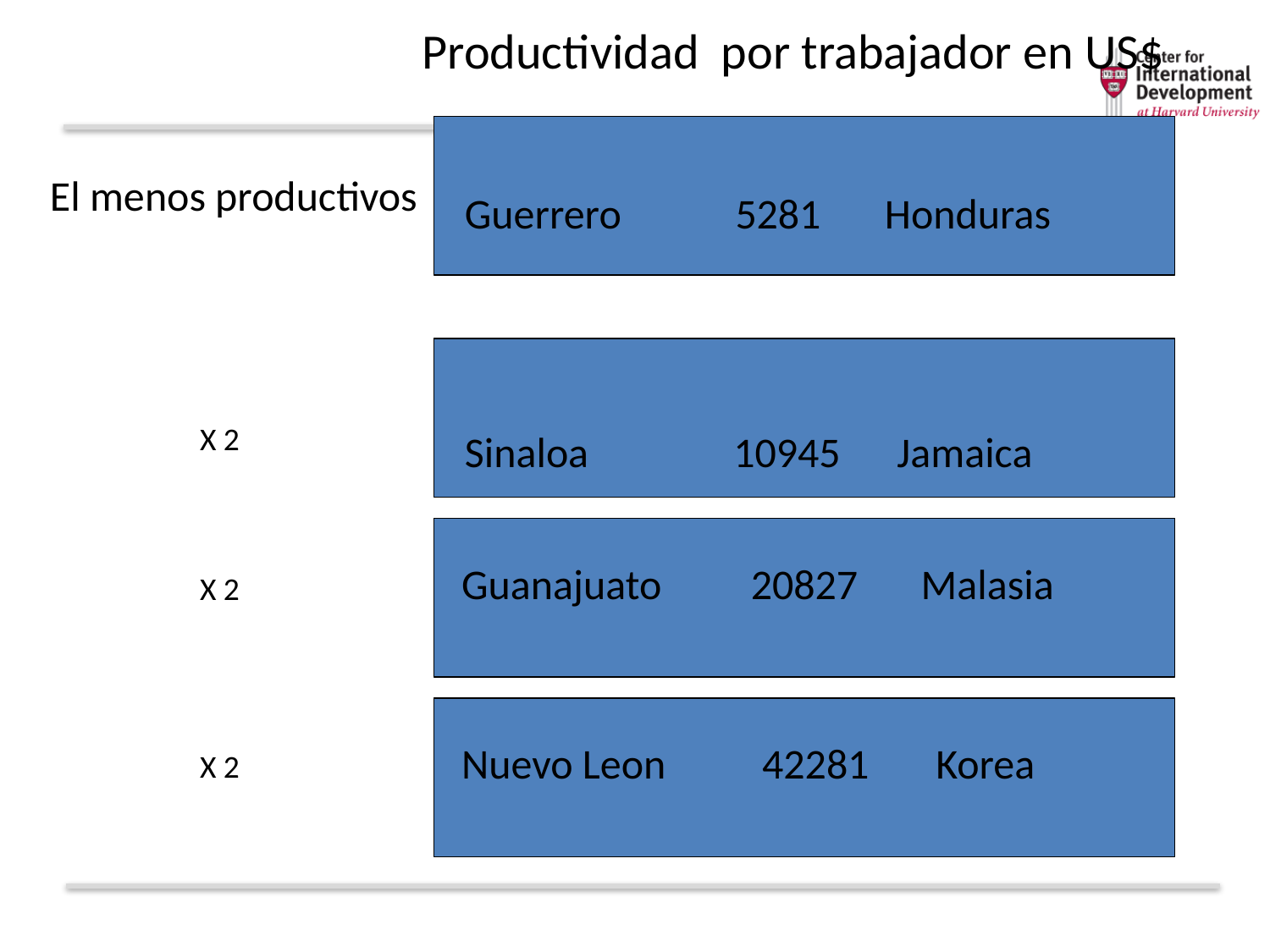

Productividad  por trabajador en US$

| Guerrero | 5281 | Honduras |
| --- | --- | --- |
El menos productivos

| Sinaloa | 10945 | Jamaica |
| --- | --- | --- |
X 2

| Guanajuato | 20827 | Malasia |
| --- | --- | --- |
X 2

| Nuevo Leon | 42281 | Korea |
| --- | --- | --- |
X 2